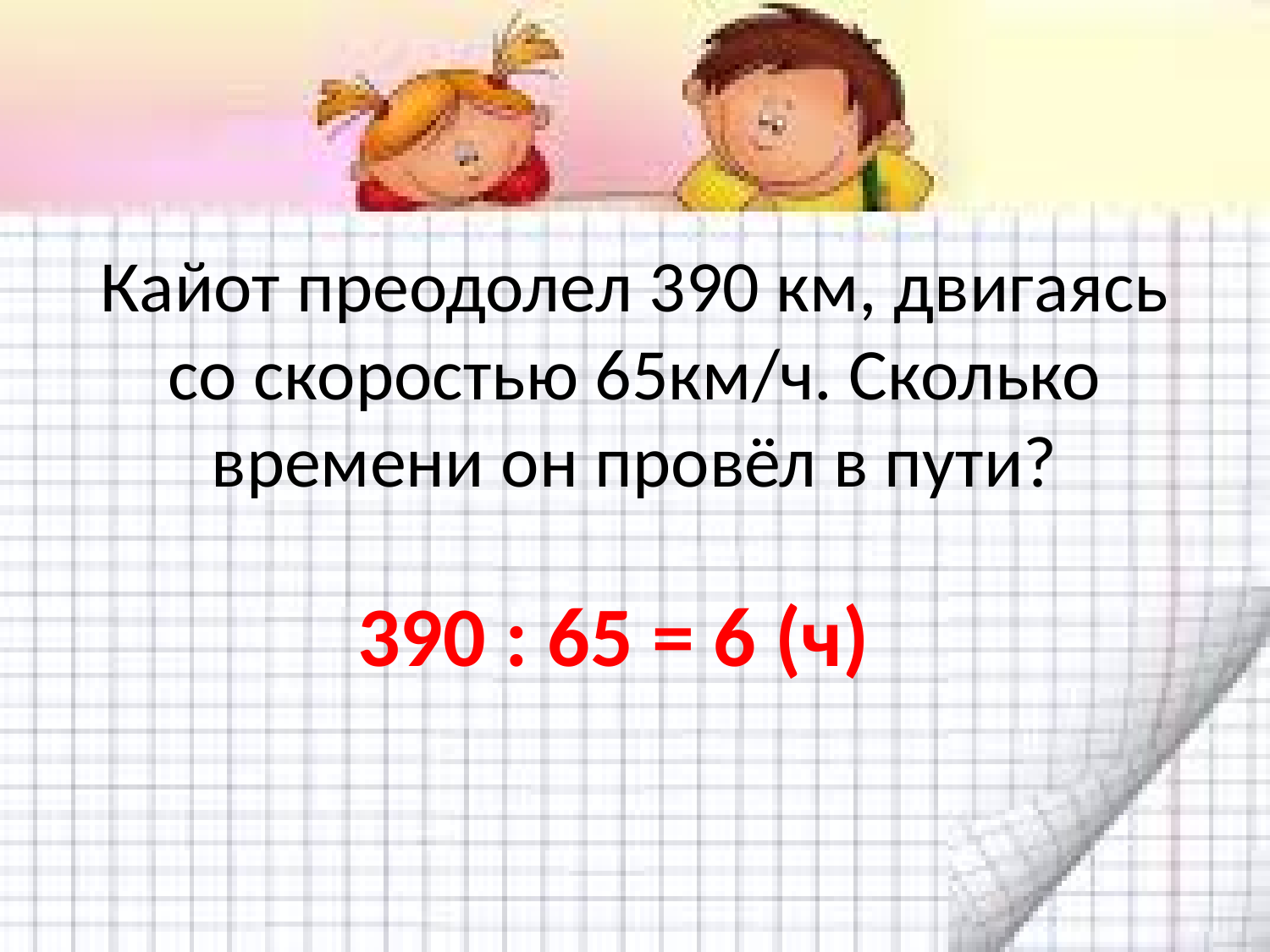

# Кайот преодолел 390 км, двигаясь со скоростью 65км/ч. Сколько времени он провёл в пути?
390 : 65 = 6 (ч)